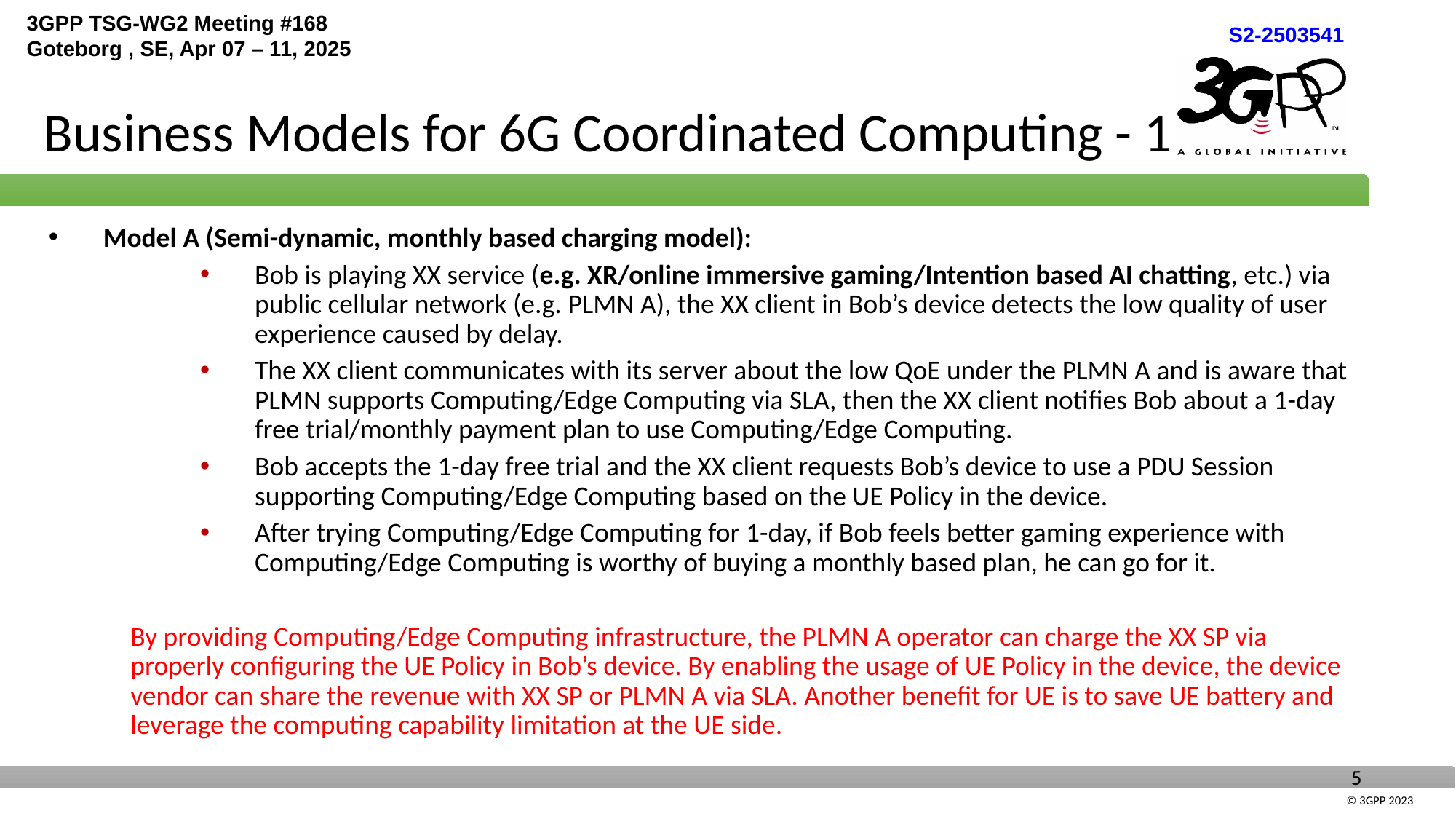

# Business Models for 6G Coordinated Computing - 1
Model A (Semi-dynamic, monthly based charging model):
Bob is playing XX service (e.g. XR/online immersive gaming/Intention based AI chatting, etc.) via public cellular network (e.g. PLMN A), the XX client in Bob’s device detects the low quality of user experience caused by delay.
The XX client communicates with its server about the low QoE under the PLMN A and is aware that PLMN supports Computing/Edge Computing via SLA, then the XX client notifies Bob about a 1-day free trial/monthly payment plan to use Computing/Edge Computing.
Bob accepts the 1-day free trial and the XX client requests Bob’s device to use a PDU Session supporting Computing/Edge Computing based on the UE Policy in the device.
After trying Computing/Edge Computing for 1-day, if Bob feels better gaming experience with Computing/Edge Computing is worthy of buying a monthly based plan, he can go for it.

By providing Computing/Edge Computing infrastructure, the PLMN A operator can charge the XX SP via properly configuring the UE Policy in Bob’s device. By enabling the usage of UE Policy in the device, the device vendor can share the revenue with XX SP or PLMN A via SLA. Another benefit for UE is to save UE battery and leverage the computing capability limitation at the UE side.